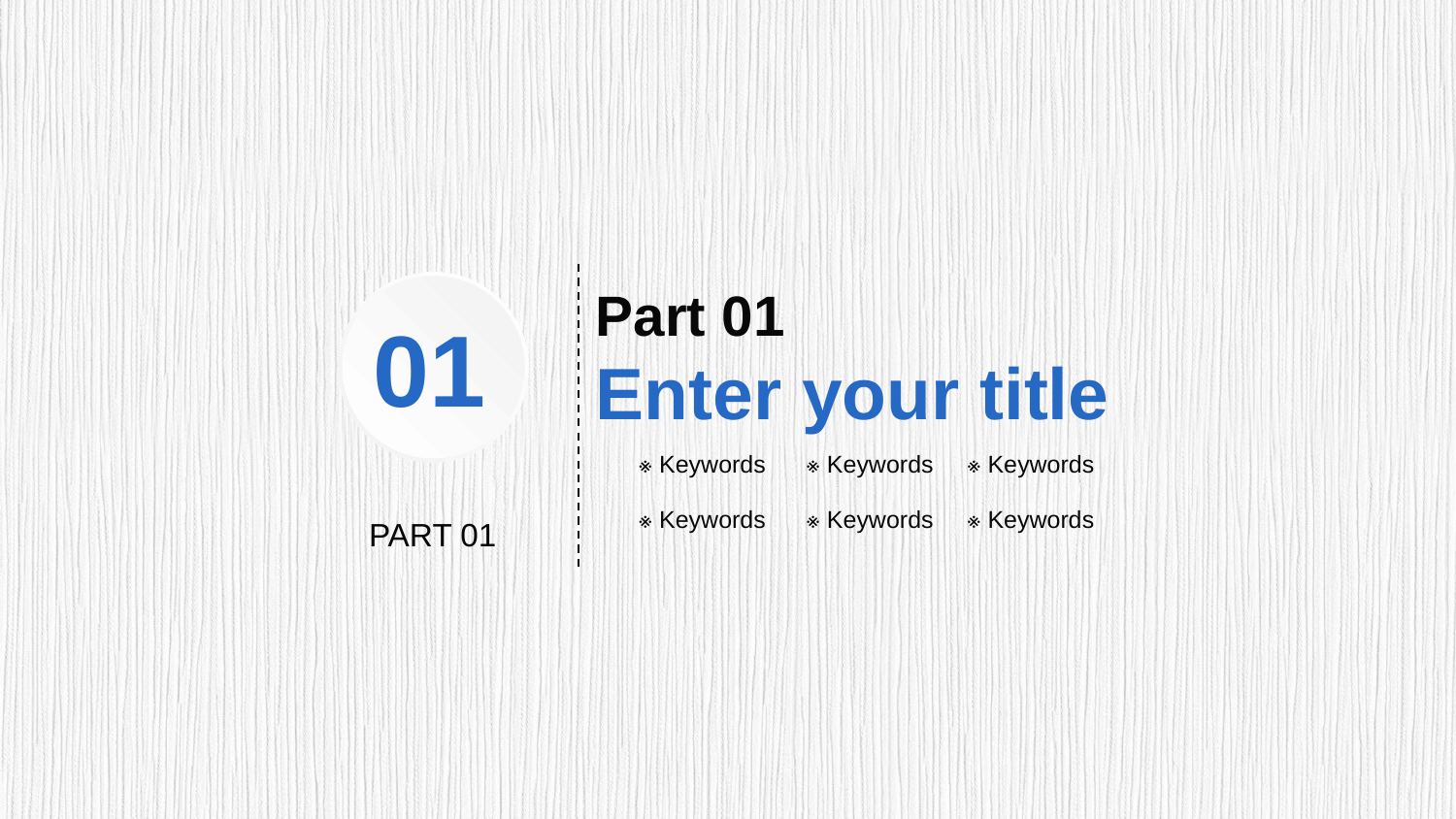

Part 01
Enter your title

01
※ Keywords
※ Keywords
※ Keywords
※ Keywords
※ Keywords
※ Keywords
PART 01